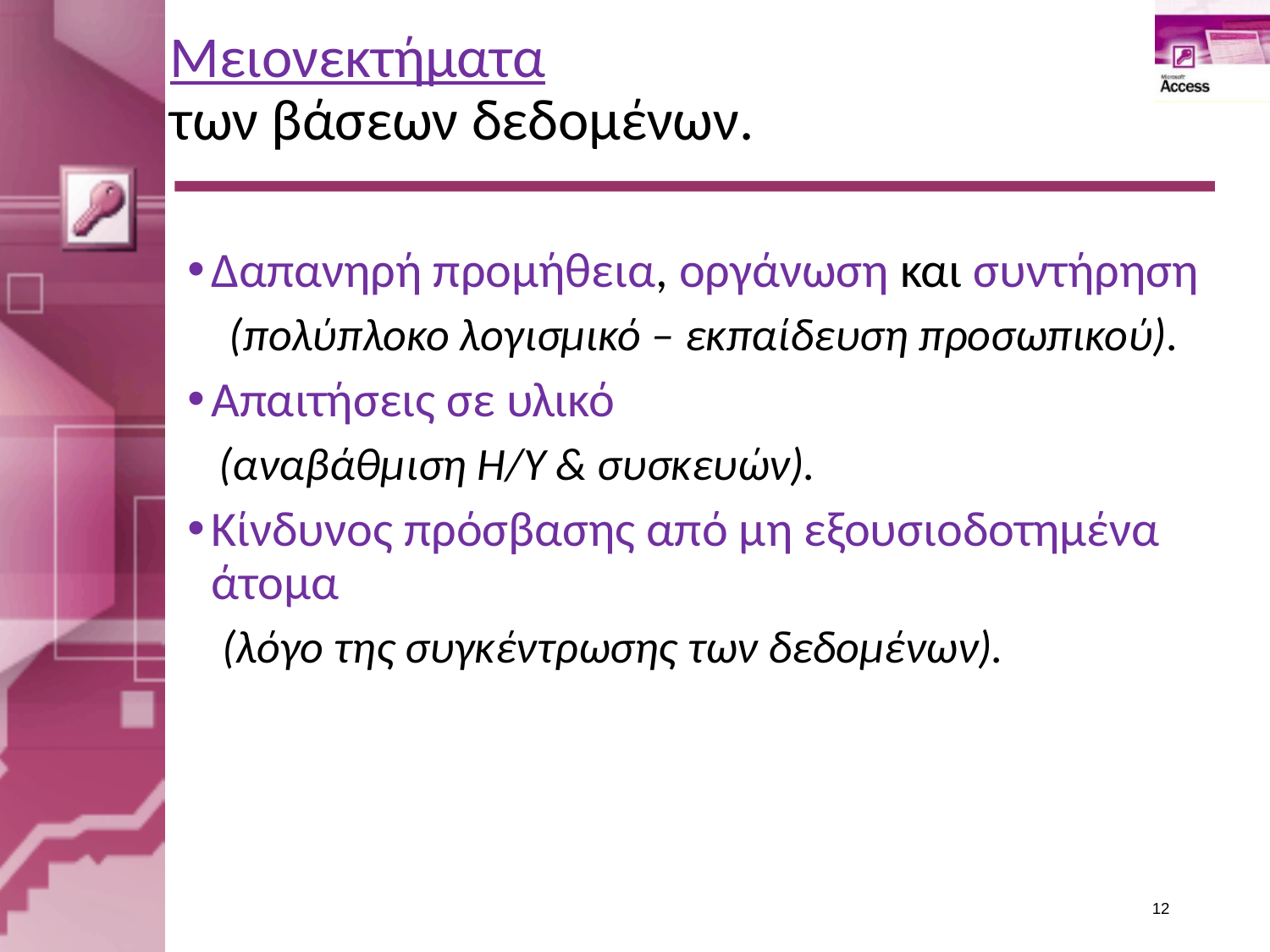

# Μειονεκτήματα των βάσεων δεδομένων.
Δαπανηρή προμήθεια, οργάνωση και συντήρηση
    (πολύπλοκο λογισμικό – εκπαίδευση προσωπικού).
Απαιτήσεις σε υλικό
   (αναβάθμιση Η/Υ & συσκευών).
Κίνδυνος πρόσβασης από μη εξουσιοδοτημένα άτομα
    (λόγο της συγκέντρωσης των δεδομένων).

12